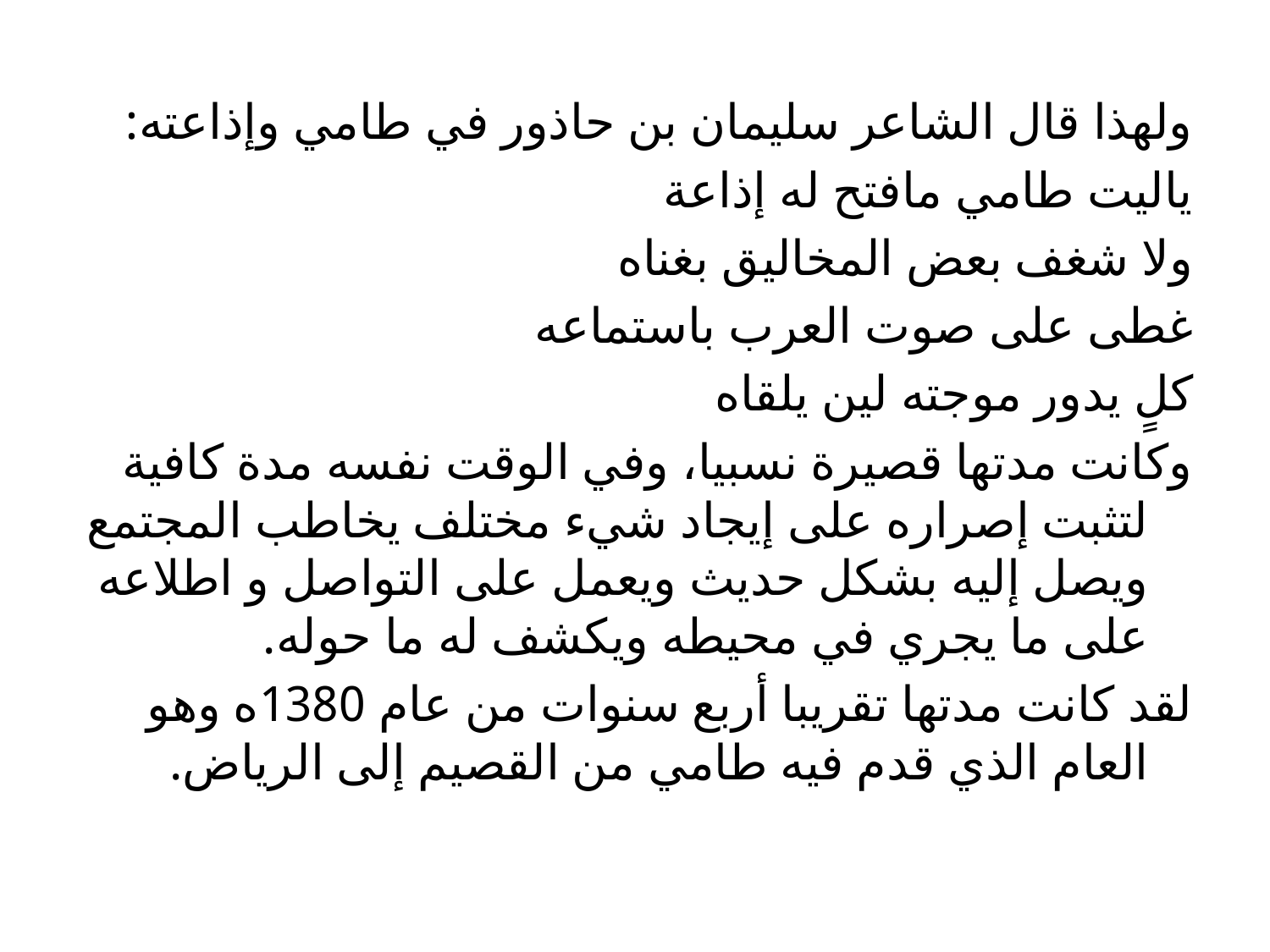

ولهذا قال الشاعر سليمان بن حاذور في طامي وإذاعته:
ياليت طامي مافتح له إذاعة
ولا شغف بعض المخاليق بغناه
غطى على صوت العرب باستماعه
كلٍ يدور موجته لين يلقاه
وكانت مدتها قصيرة نسبيا، وفي الوقت نفسه مدة كافية لتثبت إصراره على إيجاد شيء مختلف يخاطب المجتمع ويصل إليه بشكل حديث ويعمل على التواصل و اطلاعه على ما يجري في محيطه ويكشف له ما حوله.
لقد كانت مدتها تقريبا أربع سنوات من عام 1380ه وهو العام الذي قدم فيه طامي من القصيم إلى الرياض.